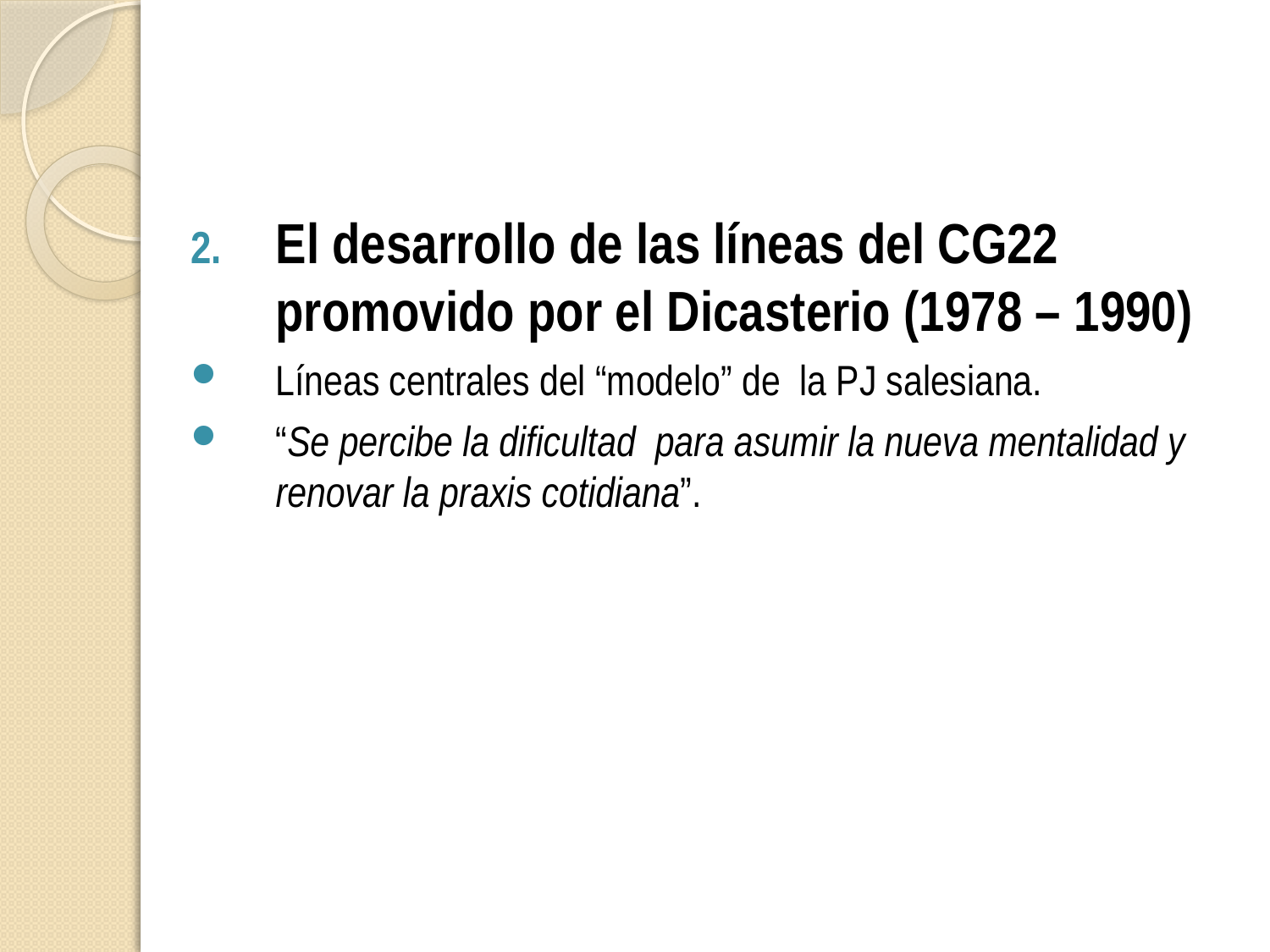

El desarrollo de las líneas del CG22 promovido por el Dicasterio (1978 – 1990)
Líneas centrales del “modelo” de  la PJ salesiana.
“Se percibe la dificultad  para asumir la nueva mentalidad y renovar la praxis cotidiana”.